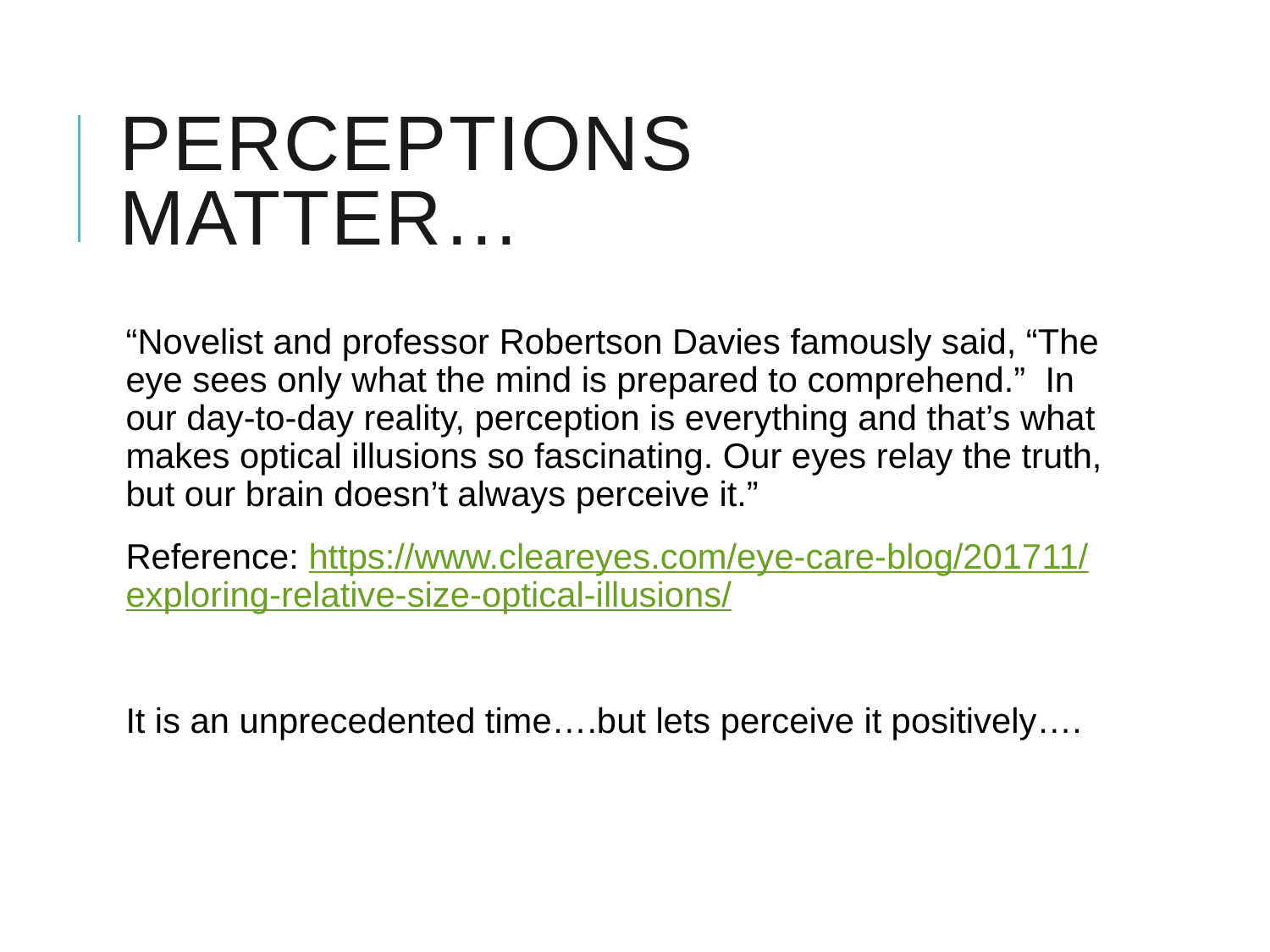

# Perceptions matter…
“Novelist and professor Robertson Davies famously said, “The eye sees only what the mind is prepared to comprehend.”  In our day-to-day reality, perception is everything and that’s what makes optical illusions so fascinating. Our eyes relay the truth, but our brain doesn’t always perceive it.”
Reference: https://www.cleareyes.com/eye-care-blog/201711/exploring-relative-size-optical-illusions/

It is an unprecedented time….but lets perceive it positively….